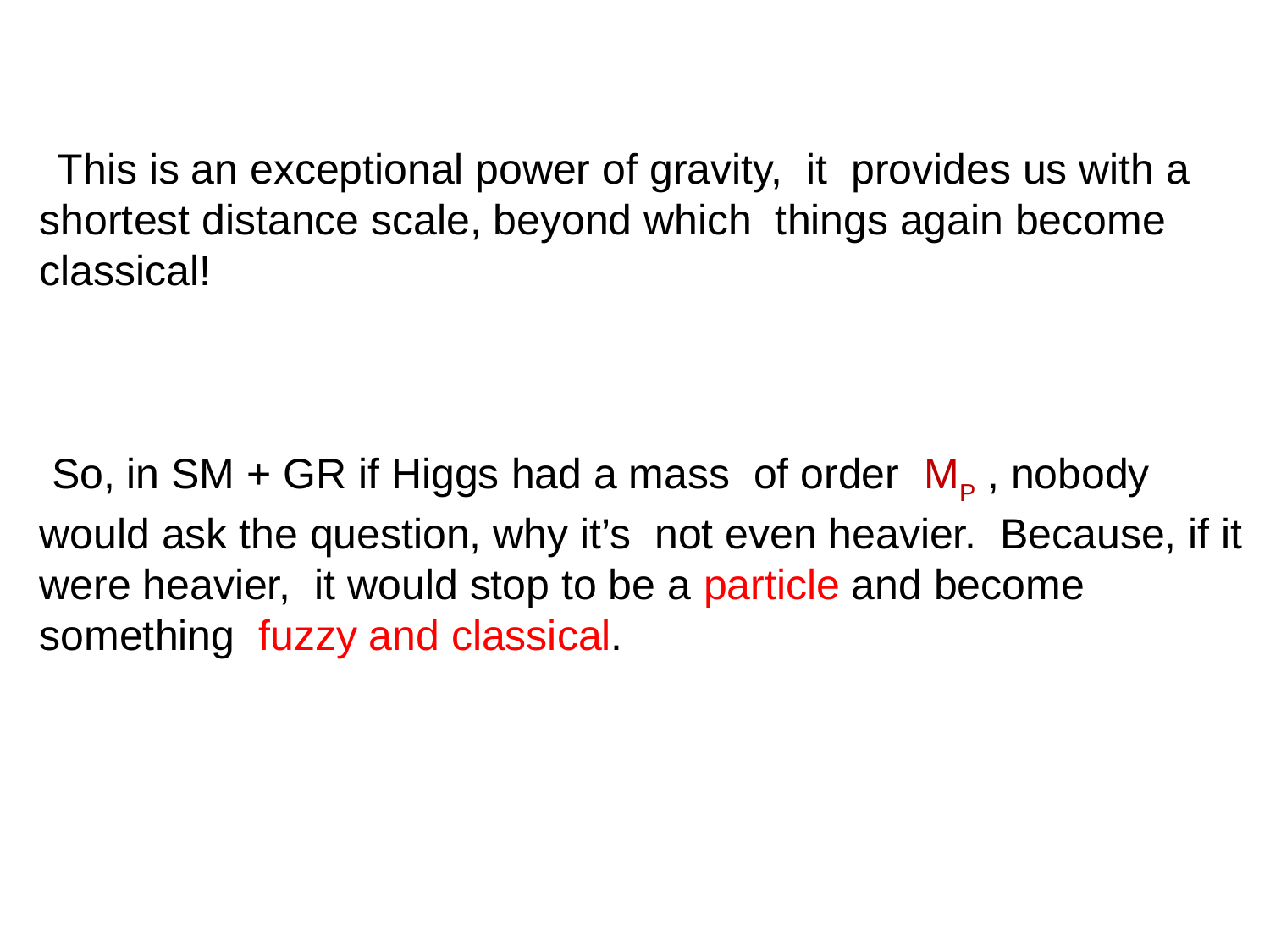

This is an exceptional power of gravity,  it  provides us with a
shortest distance scale, beyond which  things again become
classical!

 So, in SM + GR if Higgs had a mass  of order  MP , nobody
would ask the question, why it’s  not even heavier.  Because, if it
were heavier,  it would stop to be a particle and become
something  fuzzy and classical.